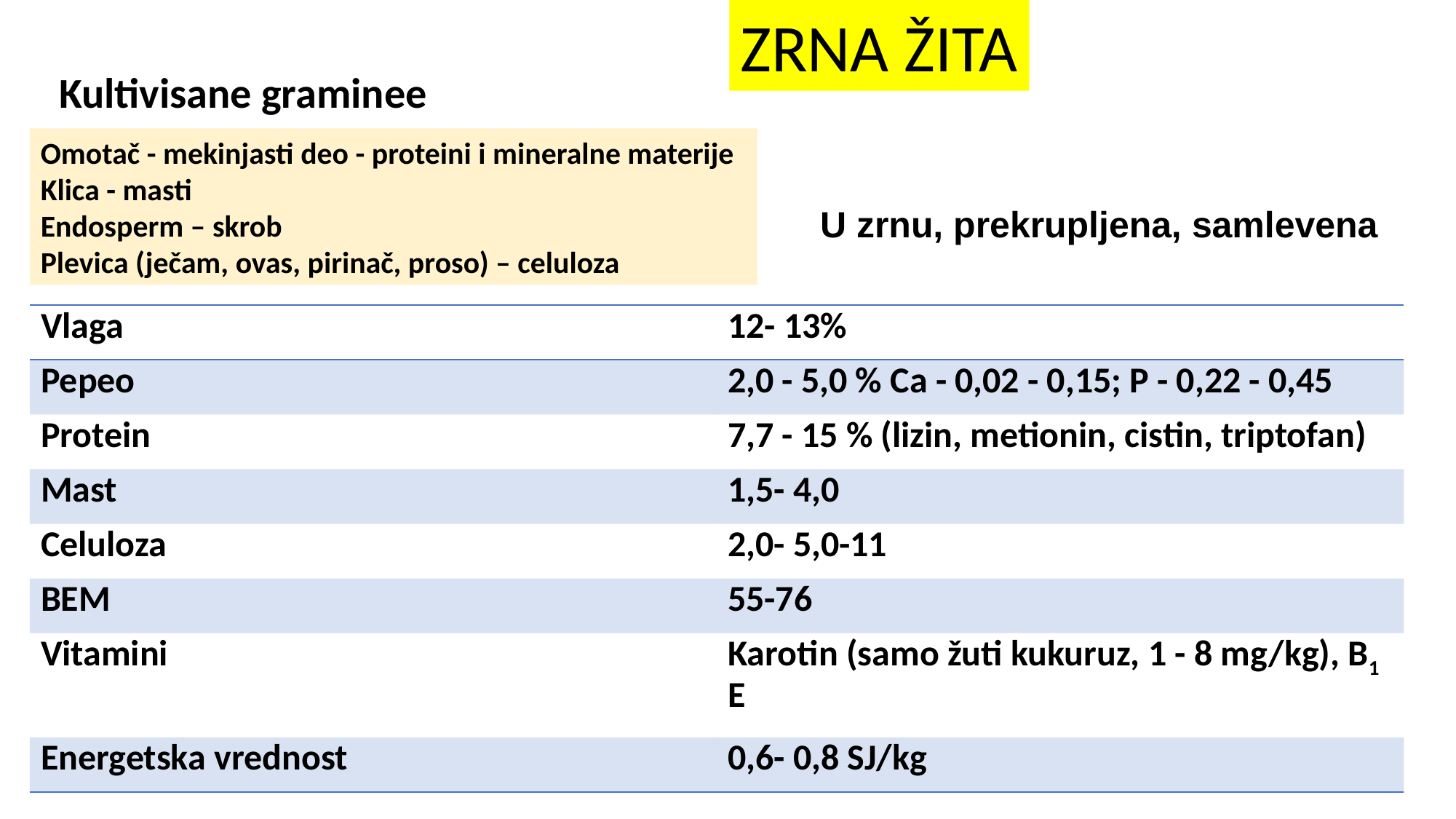

ZRNA ŽITA
Kultivisane graminee
Omotač - mekinjasti deo - proteini i mineralne materije
Klica - masti
Endosperm – skrob
Plevica (ječam, ovas, pirinač, proso) – celuloza
U zrnu, prekrupljena, samlevena
| Vlaga | 12- 13% |
| --- | --- |
| Pepeo | 2,0 - 5,0 % Ca - 0,02 - 0,15; P - 0,22 - 0,45 |
| Protein | 7,7 - 15 % (lizin, metionin, cistin, triptofan) |
| Mast | 1,5- 4,0 |
| Celuloza | 2,0- 5,0-11 |
| BEM | 55-76 |
| Vitamini | Karotin (samo žuti kukuruz, 1 - 8 mg/kg), B1 E |
| Energetska vrednost | 0,6- 0,8 SJ/kg |